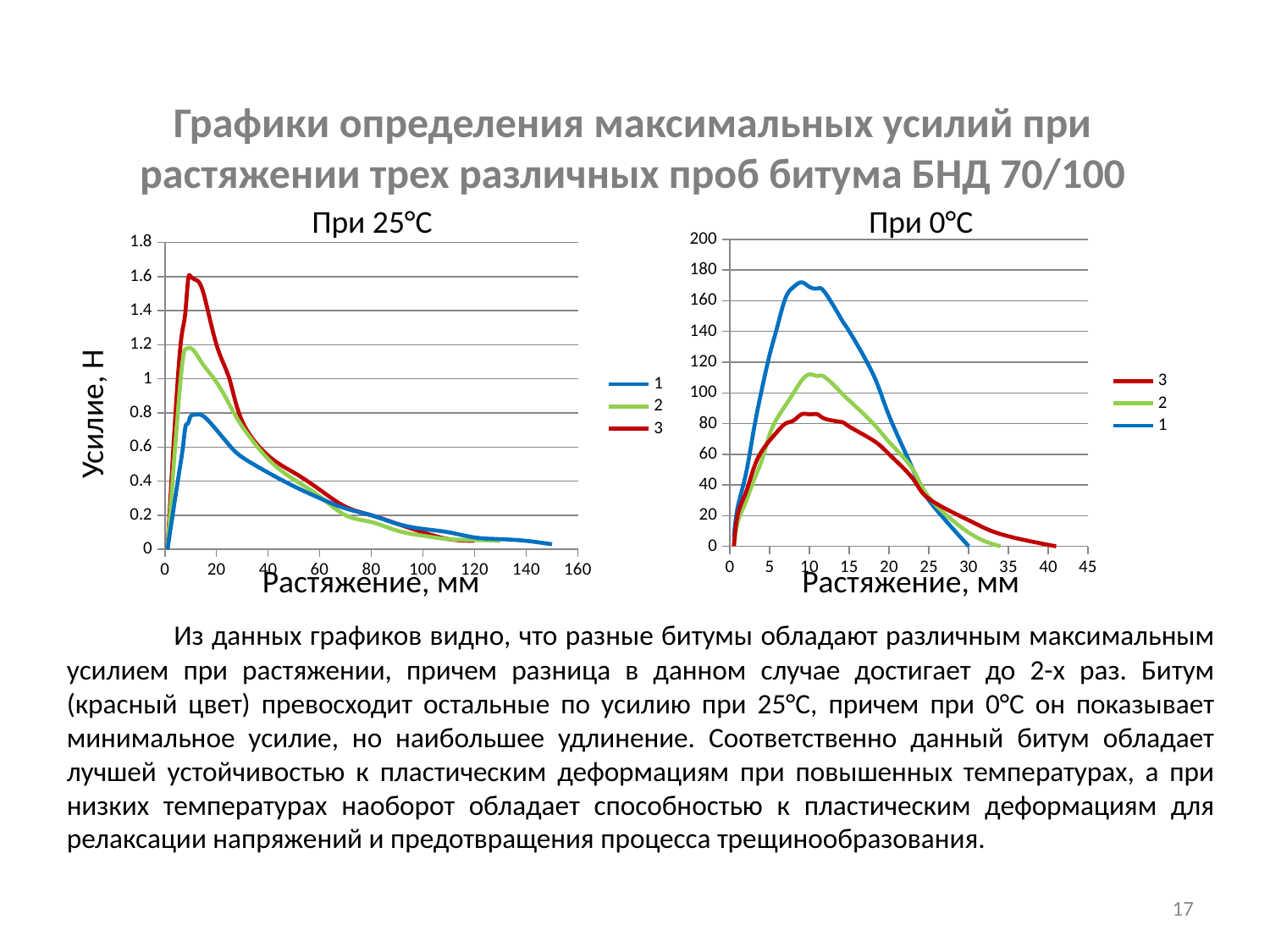

# Графики определения максимальных усилий при растяжении трех различных проб битума БНД 70/100
При 25°С
При 0°С

### Chart

| Category | 3 | 2 | 1 |
|---|---|---|---|

### Chart

| Category | 1 | 2 | 3 |
|---|---|---|---|
Усилие, Н
Растяжение, мм
Растяжение, мм
           Из данных графиков видно, что разные битумы обладают различным максимальным усилием при растяжении, причем разница в данном случае достигает до 2-х раз. Битум (красный цвет) превосходит остальные по усилию при 25°С, причем при 0°С он показывает минимальное усилие, но наибольшее удлинение. Соответственно данный битум обладает лучшей устойчивостью к пластическим деформациям при повышенных температурах, а при низких температурах наоборот обладает способностью к пластическим деформациям для релаксации напряжений и предотвращения процесса трещинообразования.
17